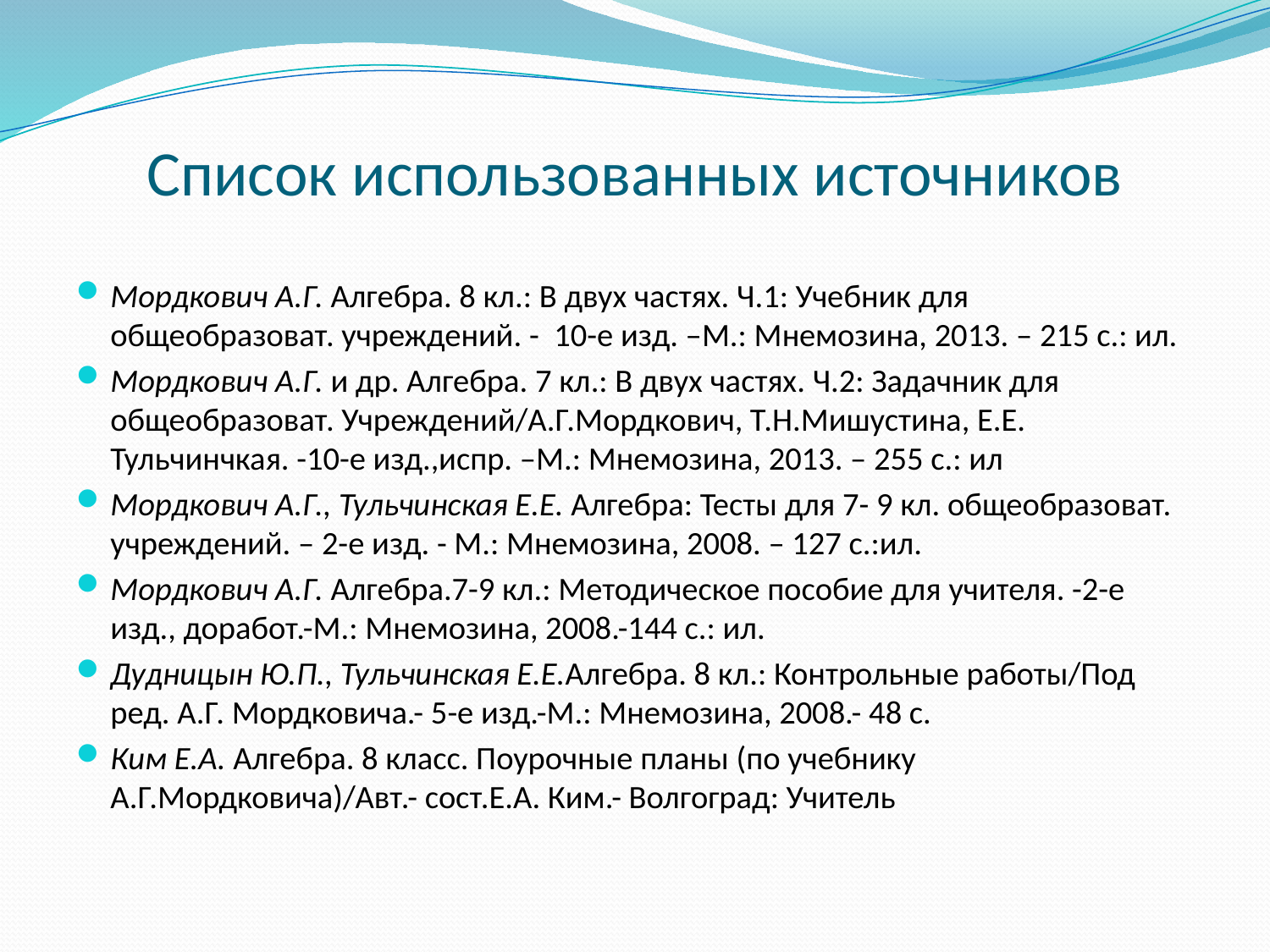

# Список использованных источников
Мордкович А.Г. Алгебра. 8 кл.: В двух частях. Ч.1: Учебник для общеобразоват. учреждений. -  10-е изд. –М.: Мнемозина, 2013. – 215 с.: ил.
Мордкович А.Г. и др. Алгебра. 7 кл.: В двух частях. Ч.2: Задачник для общеобразоват. Учреждений/А.Г.Мордкович, Т.Н.Мишустина, Е.Е. Тульчинчкая. -10-е изд.,испр. –М.: Мнемозина, 2013. – 255 с.: ил
Мордкович А.Г., Тульчинская Е.Е. Алгебра: Тесты для 7- 9 кл. общеобразоват. учреждений. – 2-е изд. - М.: Мнемозина, 2008. – 127 с.:ил.
Мордкович А.Г. Алгебра.7-9 кл.: Методическое пособие для учителя. -2-е изд., доработ.-М.: Мнемозина, 2008.-144 с.: ил.
Дудницын Ю.П., Тульчинская Е.Е.Алгебра. 8 кл.: Контрольные работы/Под ред. А.Г. Мордковича.- 5-е изд.-М.: Мнемозина, 2008.- 48 с.
Ким Е.А. Алгебра. 8 класс. Поурочные планы (по учебнику А.Г.Мордковича)/Авт.- сост.Е.А. Ким.- Волгоград: Учитель